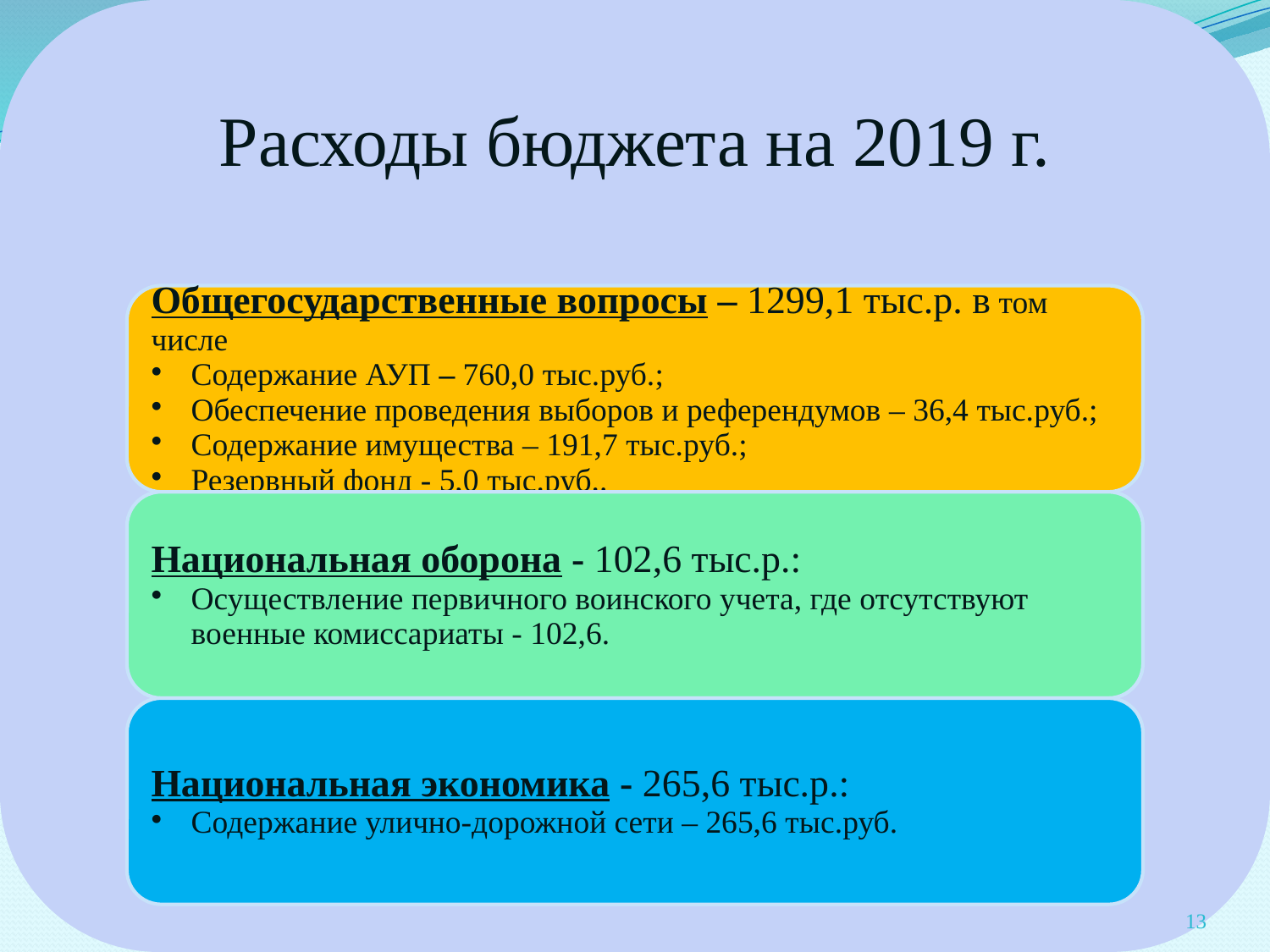

Расходы бюджета на 2019 г.
Общегосударственные вопросы – 1299,1 тыс.р. в том числе
Содержание АУП – 760,0 тыс.руб.;
Содержание имущества – 191,7 тыс.руб.;
Национальная экономика - 265,6 тыс.р.:
Резервный фонд - 5,0 тыс.руб..
Содержание улично-дорожной сети – 265,6 тыс.руб.
Обеспечение проведения выборов и референдумов – 36,4 тыс.руб.;
Национальная оборона - 102,6 тыс.р.:
Осуществление первичного воинского учета, где отсутствуют военные комиссариаты - 102,6.
13